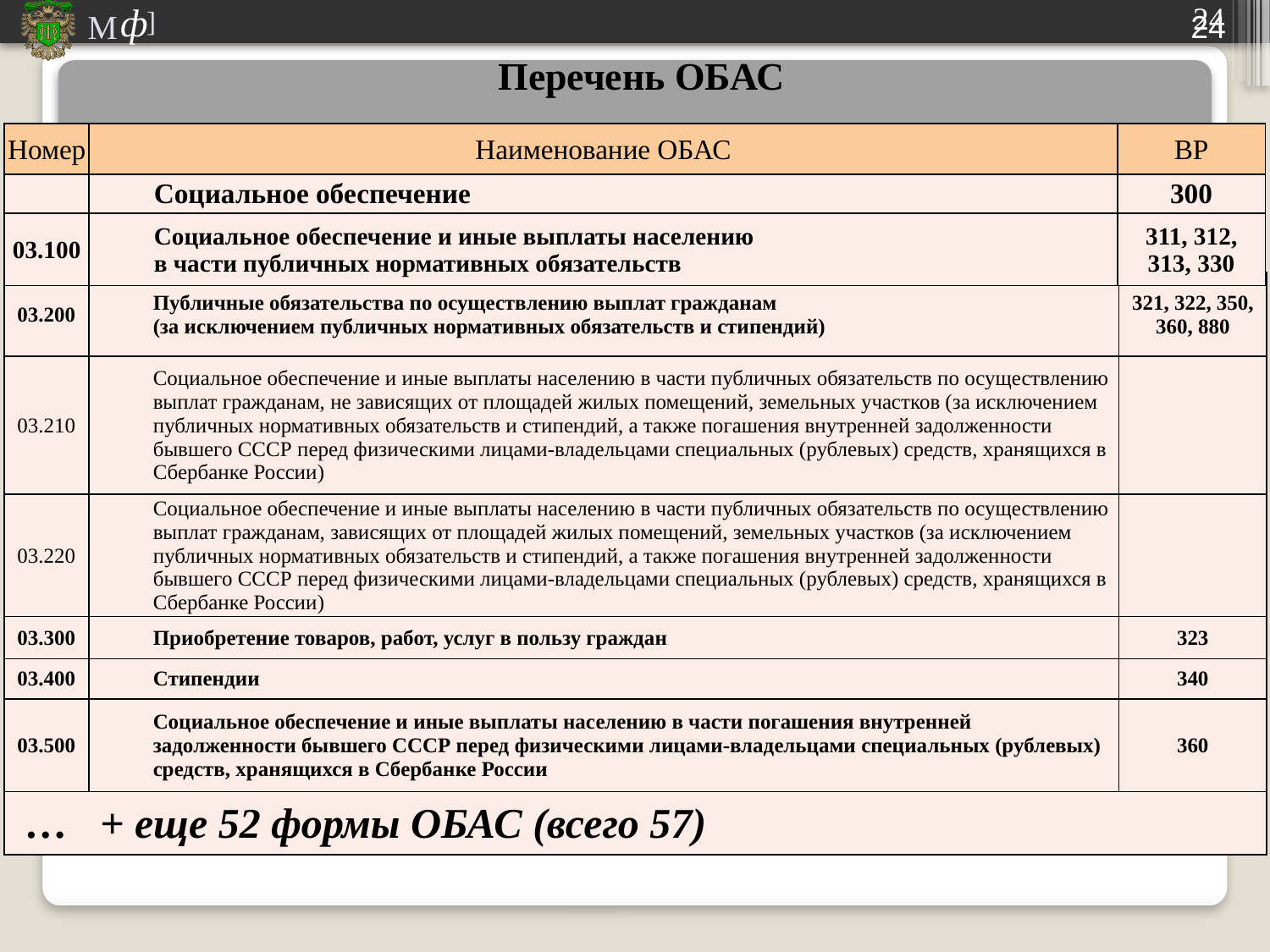

24
Перечень ОБАС
| Номер | Наименование ОБАС | ВР |
| --- | --- | --- |
|  | Социальное обеспечение | 300 |
| 03.100 | Социальное обеспечение и иные выплаты населению в части публичных нормативных обязательств | 311, 312, 313, 330 |
| 03.200 | Публичные обязательства по осуществлению выплат гражданам (за исключением публичных нормативных обязательств и стипендий) | 321, 322, 350, 360, 880 |
| --- | --- | --- |
| 03.210 | Социальное обеспечение и иные выплаты населению в части публичных обязательств по осуществлению выплат гражданам, не зависящих от площадей жилых помещений, земельных участков (за исключением публичных нормативных обязательств и стипендий, а также погашения внутренней задолженности бывшего СССР перед физическими лицами-владельцами специальных (рублевых) средств, хранящихся в Сбербанке России) |  |
| 03.220 | Социальное обеспечение и иные выплаты населению в части публичных обязательств по осуществлению выплат гражданам, зависящих от площадей жилых помещений, земельных участков (за исключением публичных нормативных обязательств и стипендий, а также погашения внутренней задолженности бывшего СССР перед физическими лицами-владельцами специальных (рублевых) средств, хранящихся в Сбербанке России) |  |
| 03.300 | Приобретение товаров, работ, услуг в пользу граждан | 323 |
| 03.400 | Стипендии | 340 |
| 03.500 | Социальное обеспечение и иные выплаты населению в части погашения внутренней задолженности бывшего СССР перед физическими лицами-владельцами специальных (рублевых) средств, хранящихся в Сбербанке России | 360 |
| … + еще 52 формы ОБАС (всего 57) |  |  |